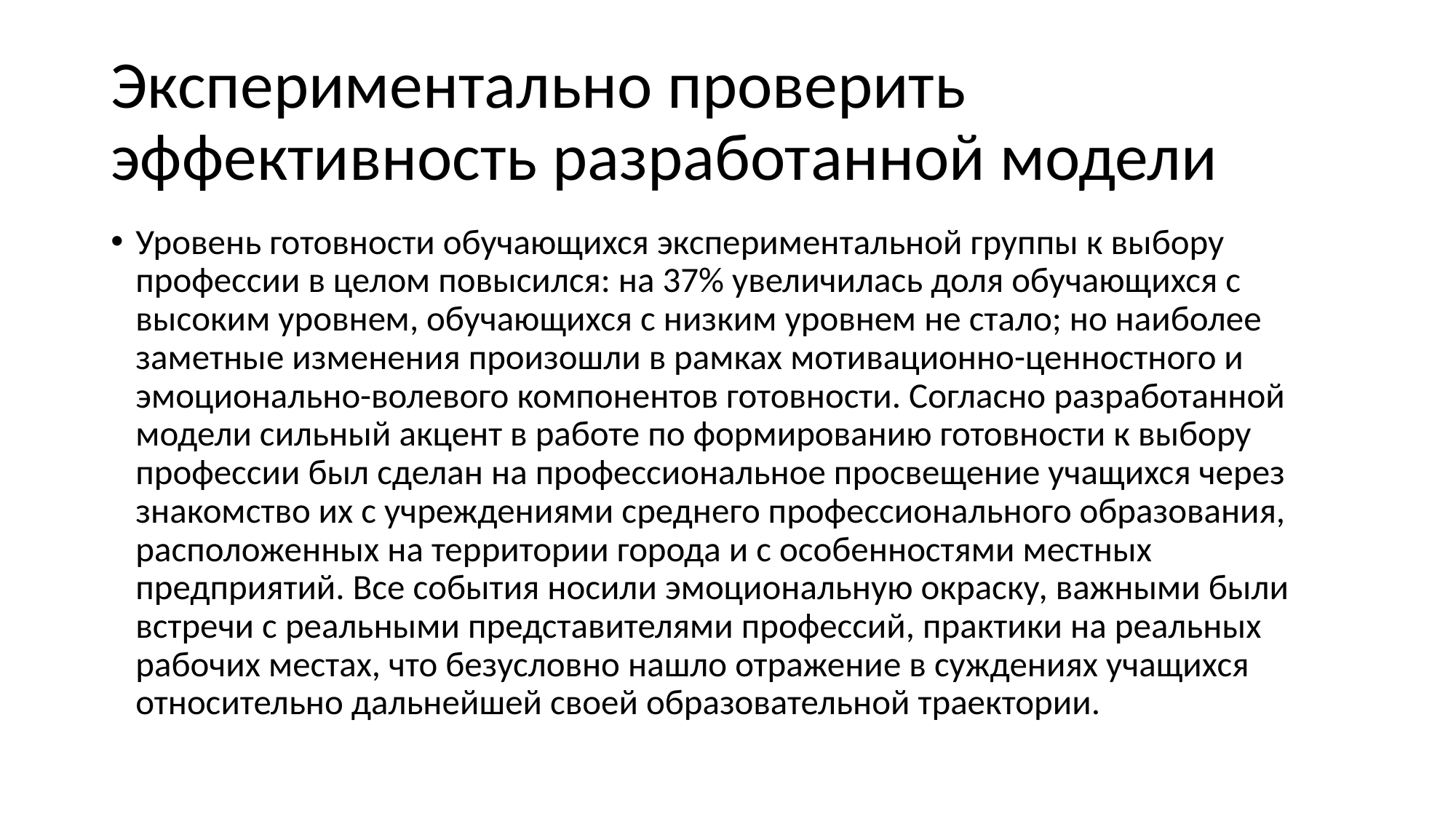

# Экспериментально проверить эффективность разработанной модели
Уровень готовности обучающихся экспериментальной группы к выбору профессии в целом повысился: на 37% увеличилась доля обучающихся с высоким уровнем, обучающихся с низким уровнем не стало; но наиболее заметные изменения произошли в рамках мотивационно-ценностного и эмоционально-волевого компонентов готовности. Согласно разработанной модели сильный акцент в работе по формированию готовности к выбору профессии был сделан на профессиональное просвещение учащихся через знакомство их с учреждениями среднего профессионального образования, расположенных на территории города и с особенностями местных предприятий. Все события носили эмоциональную окраску, важными были встречи с реальными представителями профессий, практики на реальных рабочих местах, что безусловно нашло отражение в суждениях учащихся относительно дальнейшей своей образовательной траектории.